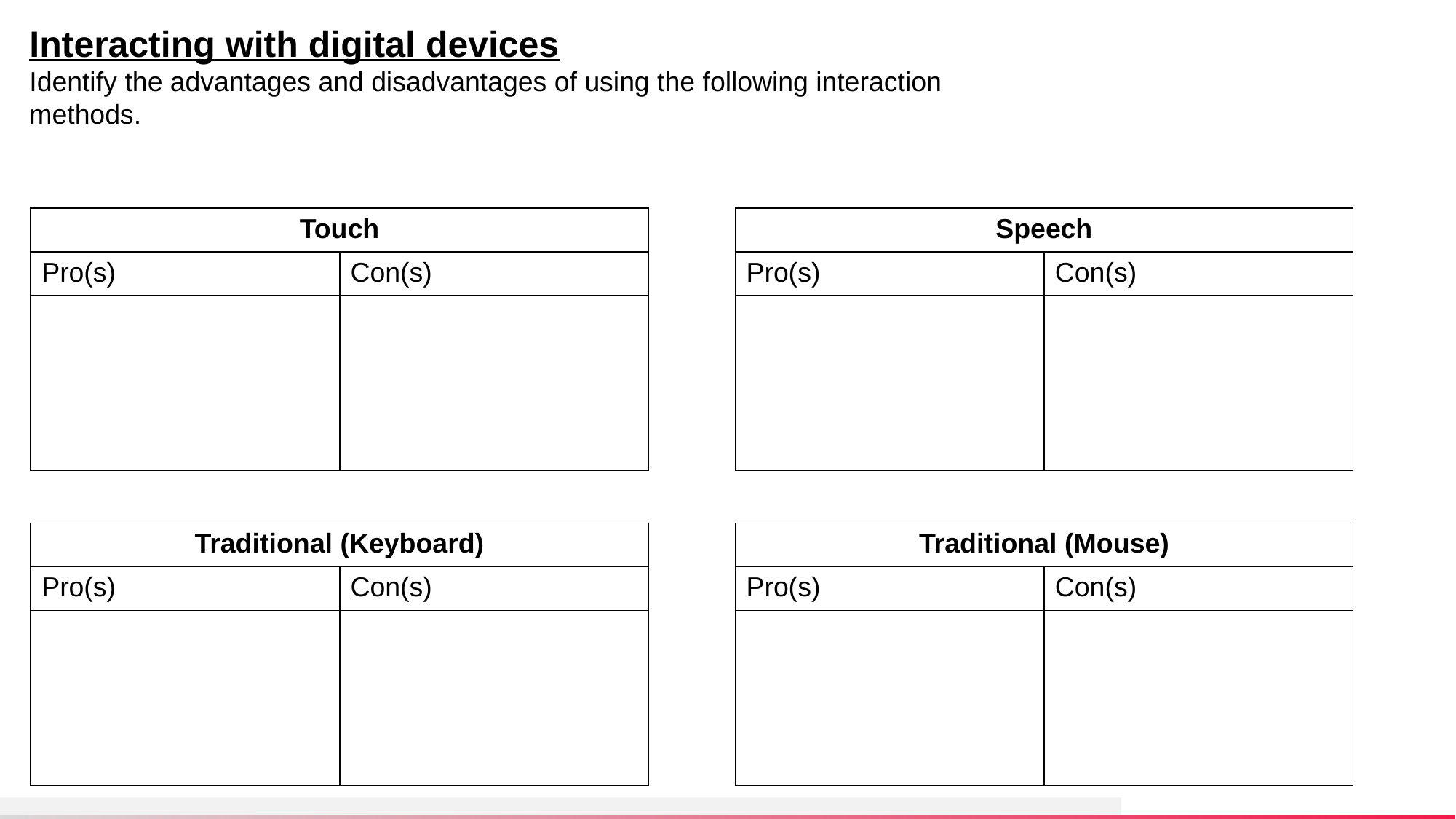

Interacting with digital devices
Identify the advantages and disadvantages of using the following interaction methods.

| Touch |  |
| --- | --- |
| Pro(s) | Con(s) |
|  |  |
| Speech |  |
| --- | --- |
| Pro(s) | Con(s) |
|  |  |
| Traditional (Keyboard) |  |
| --- | --- |
| Pro(s) | Con(s) |
|  |  |
| Traditional (Mouse) |  |
| --- | --- |
| Pro(s) | Con(s) |
|  |  |